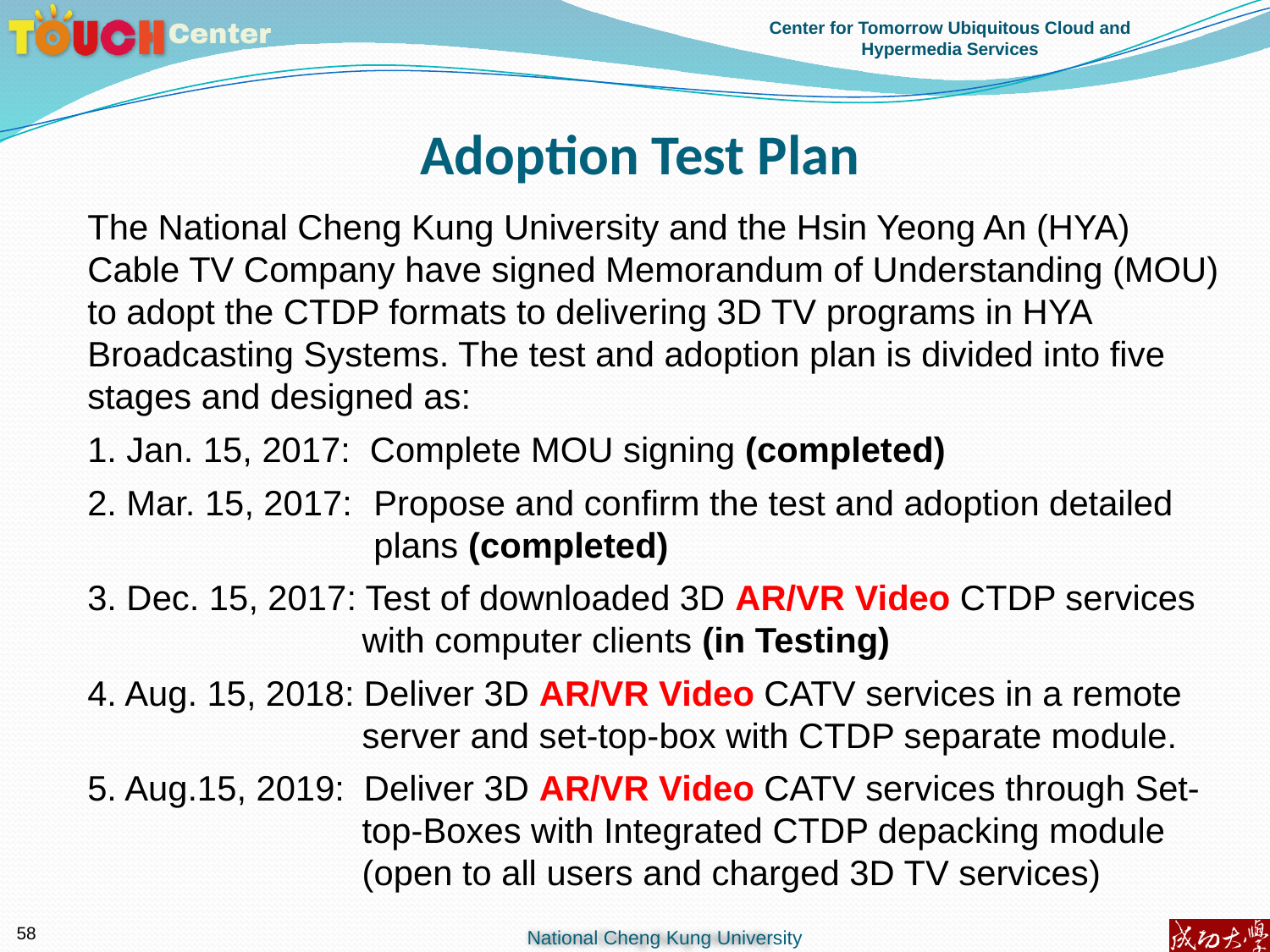

# Adoption Test Plan
The National Cheng Kung University and the Hsin Yeong An (HYA) Cable TV Company have signed Memorandum of Understanding (MOU) to adopt the CTDP formats to delivering 3D TV programs in HYA Broadcasting Systems. The test and adoption plan is divided into five stages and designed as:
1. Jan. 15, 2017:  Complete MOU signing (completed)
2. Mar. 15, 2017:	Propose and confirm the test and adoption detailed plans (completed)
3. Dec. 15, 2017: Test of downloaded 3D AR/VR Video CTDP services with computer clients (in Testing)
4. Aug. 15, 2018: Deliver 3D AR/VR Video CATV services in a remote server and set-top-box with CTDP separate module.
5. Aug.15, 2019:  Deliver 3D AR/VR Video CATV services through Set-top-Boxes with Integrated CTDP depacking module (open to all users and charged 3D TV services)